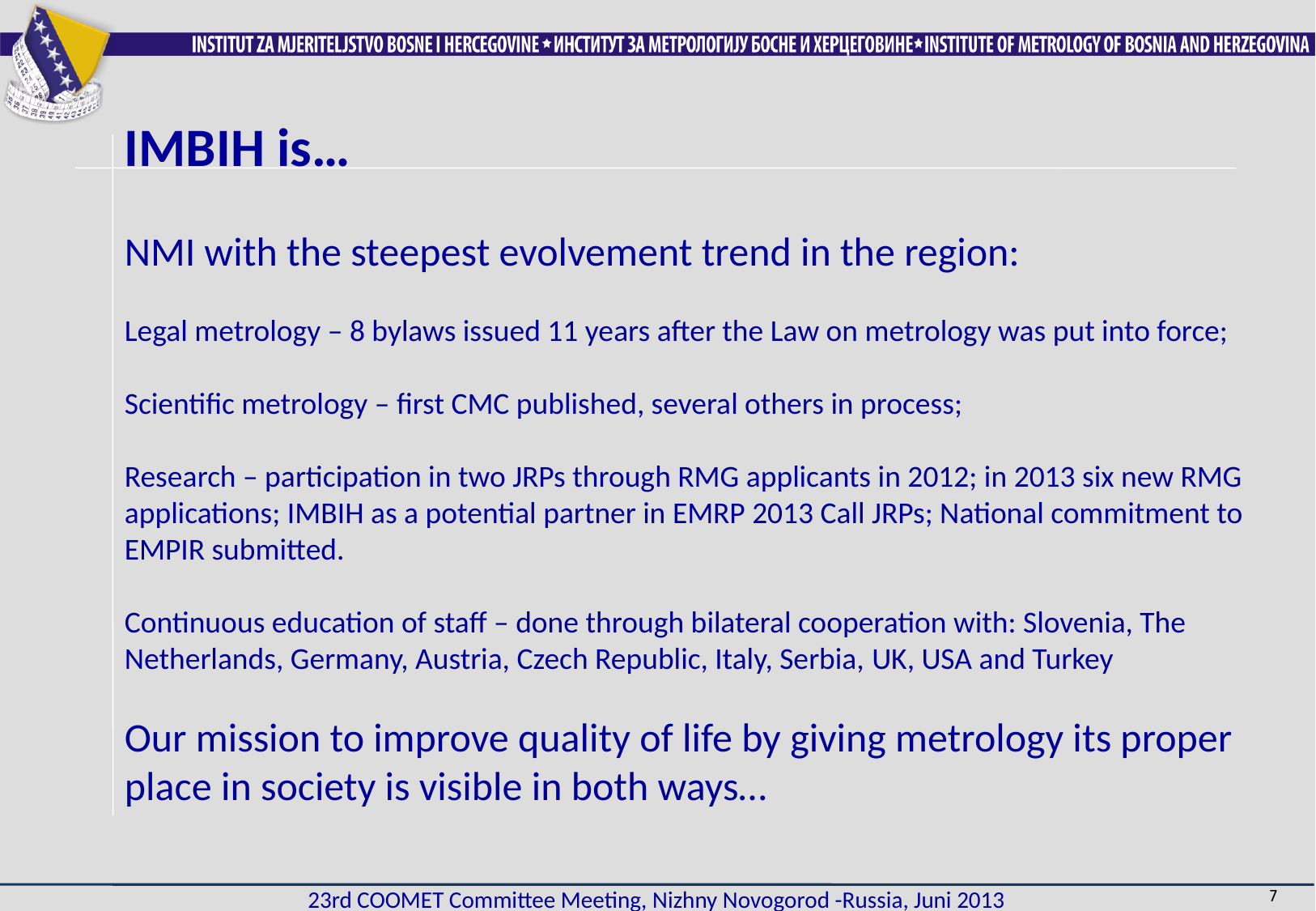

IMBIH is…
NMI with the steepest evolvement trend in the region:
Legal metrology – 8 bylaws issued 11 years after the Law on metrology was put into force;
Scientific metrology – first CMC published, several others in process;
Research – participation in two JRPs through RMG applicants in 2012; in 2013 six new RMG applications; IMBIH as a potential partner in EMRP 2013 Call JRPs; National commitment to EMPIR submitted.
Continuous education of staff – done through bilateral cooperation with: Slovenia, The Netherlands, Germany, Austria, Czech Republic, Italy, Serbia, UK, USA and Turkey
Our mission to improve quality of life by giving metrology its proper place in society is visible in both ways…